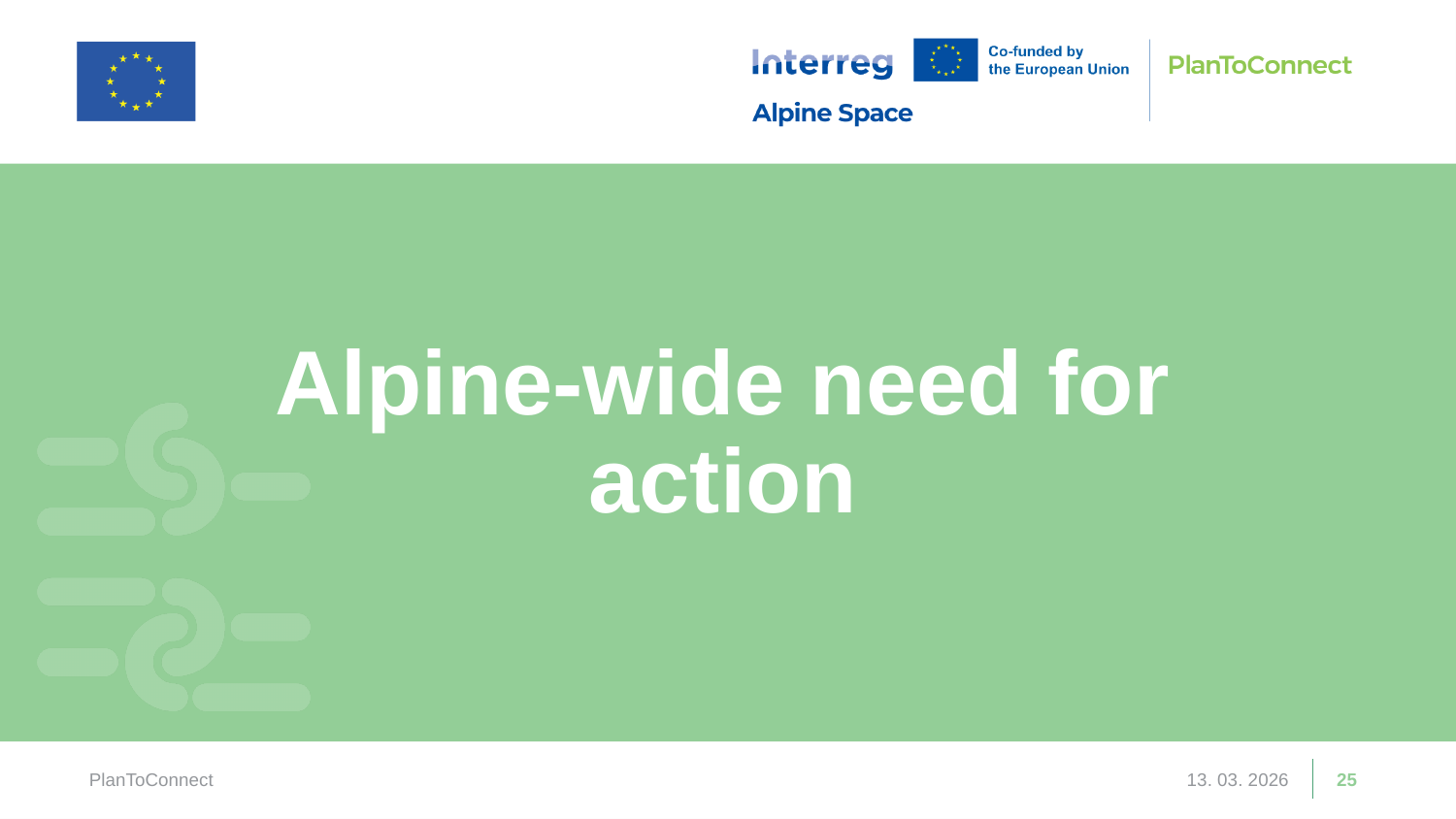

Alpine-wide need for action
PlanToConnect
13. 03. 2026
25